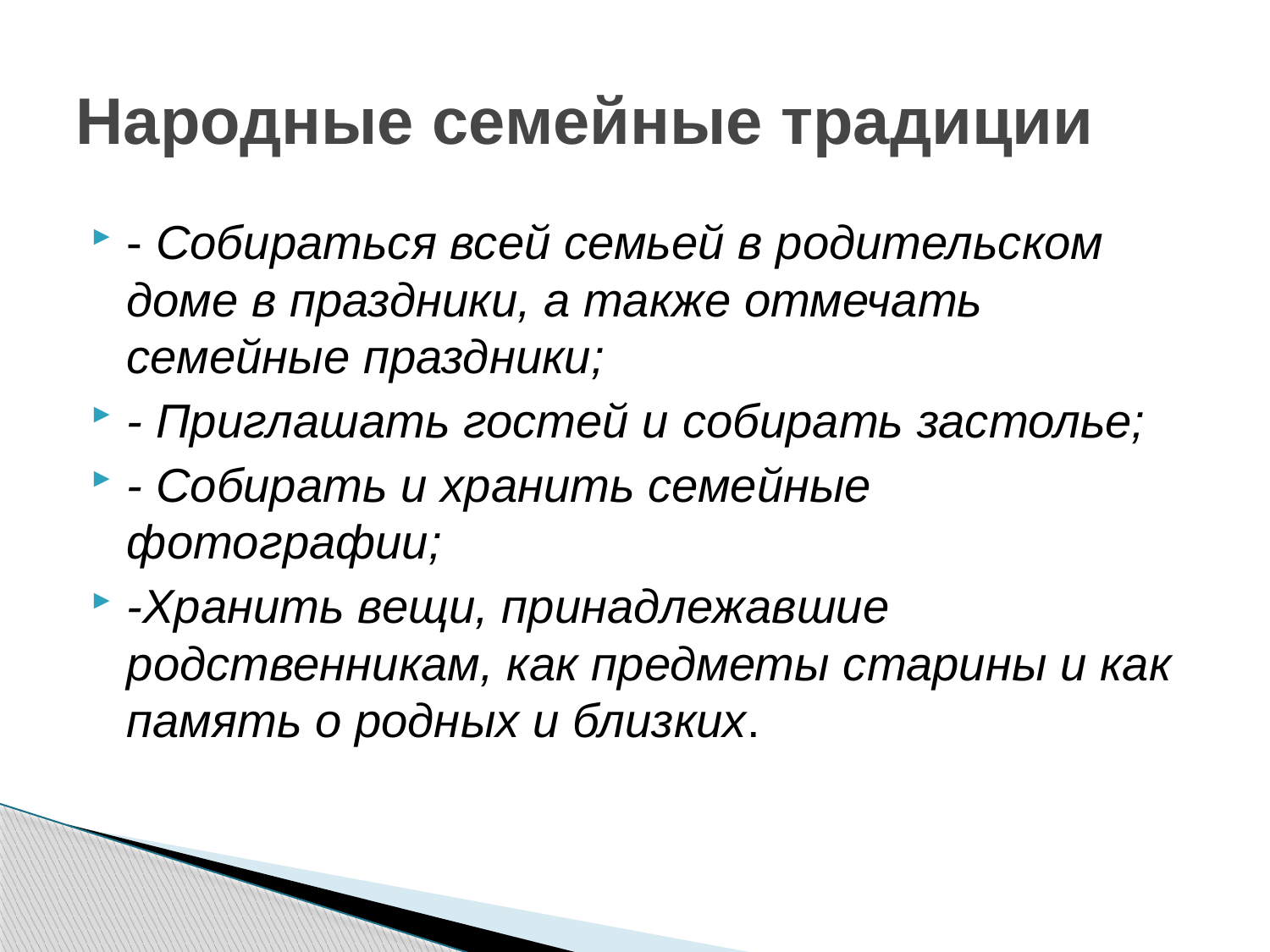

# Народные семейные традиции
- Собираться всей семьей в родительском доме в праздники, а также отмечать семейные праздники;
- Приглашать гостей и собирать застолье;
- Собирать и хранить семейные фотографии;
-Хранить вещи, принадлежавшие родственникам, как предметы старины и как память о родных и близких.